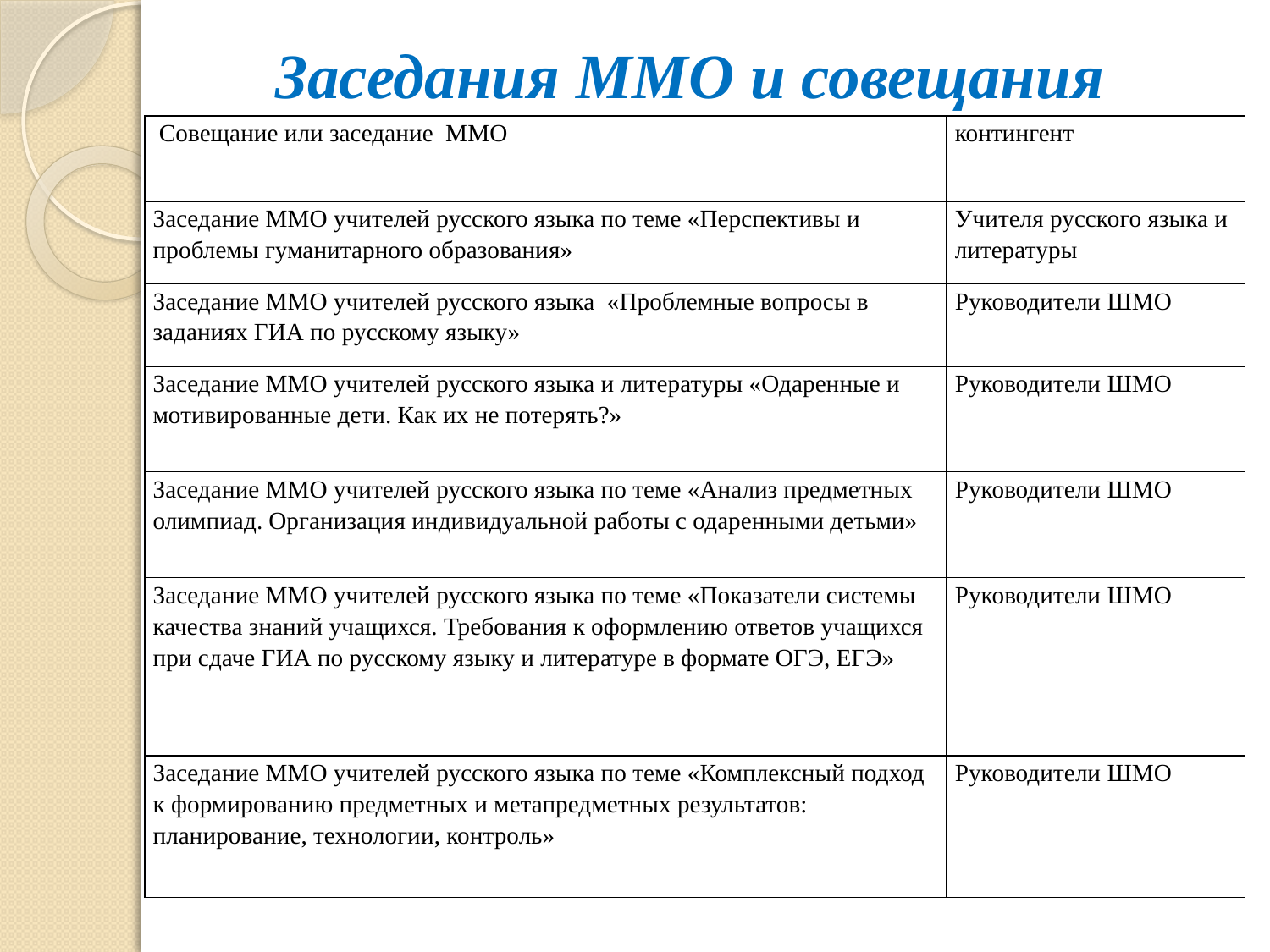

# Заседания ММО и совещания
| Совещание или заседание ММО | контингент |
| --- | --- |
| Заседание ММО учителей русского языка по теме «Перспективы и проблемы гуманитарного образования» | Учителя русского языка и литературы |
| Заседание ММО учителей русского языка «Проблемные вопросы в заданиях ГИА по русскому языку» | Руководители ШМО |
| Заседание ММО учителей русского языка и литературы «Одаренные и мотивированные дети. Как их не потерять?» | Руководители ШМО |
| Заседание ММО учителей русского языка по теме «Анализ предметных олимпиад. Организация индивидуальной работы с одаренными детьми» | Руководители ШМО |
| Заседание ММО учителей русского языка по теме «Показатели системы качества знаний учащихся. Требования к оформлению ответов учащихся при сдаче ГИА по русскому языку и литературе в формате ОГЭ, ЕГЭ» | Руководители ШМО |
| Заседание ММО учителей русского языка по теме «Комплексный подход к формированию предметных и метапредметных результатов: планирование, технологии, контроль» | Руководители ШМО |